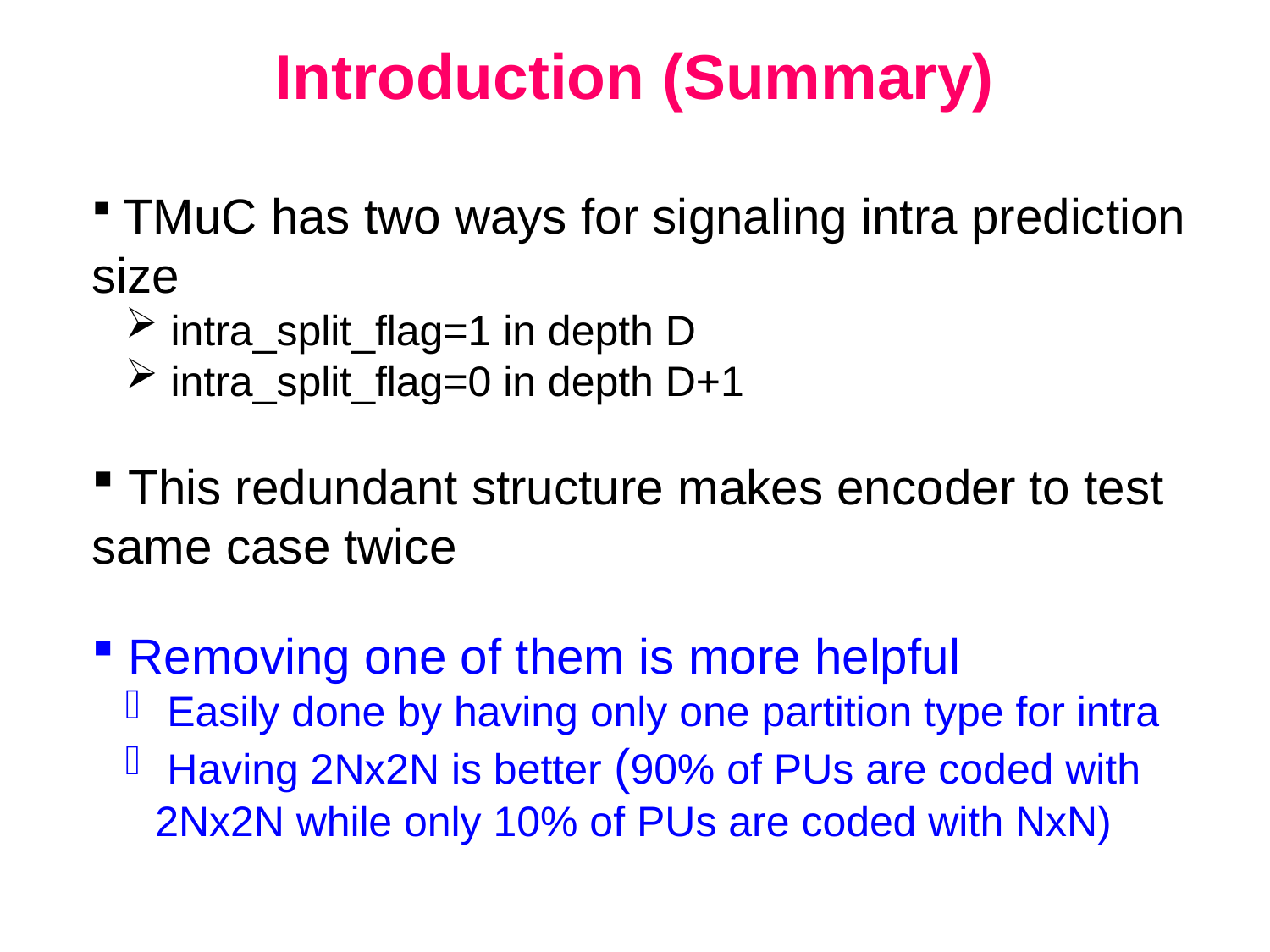

# Introduction (Summary)
 TMuC has two ways for signaling intra prediction size
 intra_split_flag=1 in depth D
 intra_split_flag=0 in depth D+1

 This redundant structure makes encoder to test same case twice

 Removing one of them is more helpful
 Easily done by having only one partition type for intra
 Having 2Nx2N is better (90% of PUs are coded with 2Nx2N while only 10% of PUs are coded with NxN)